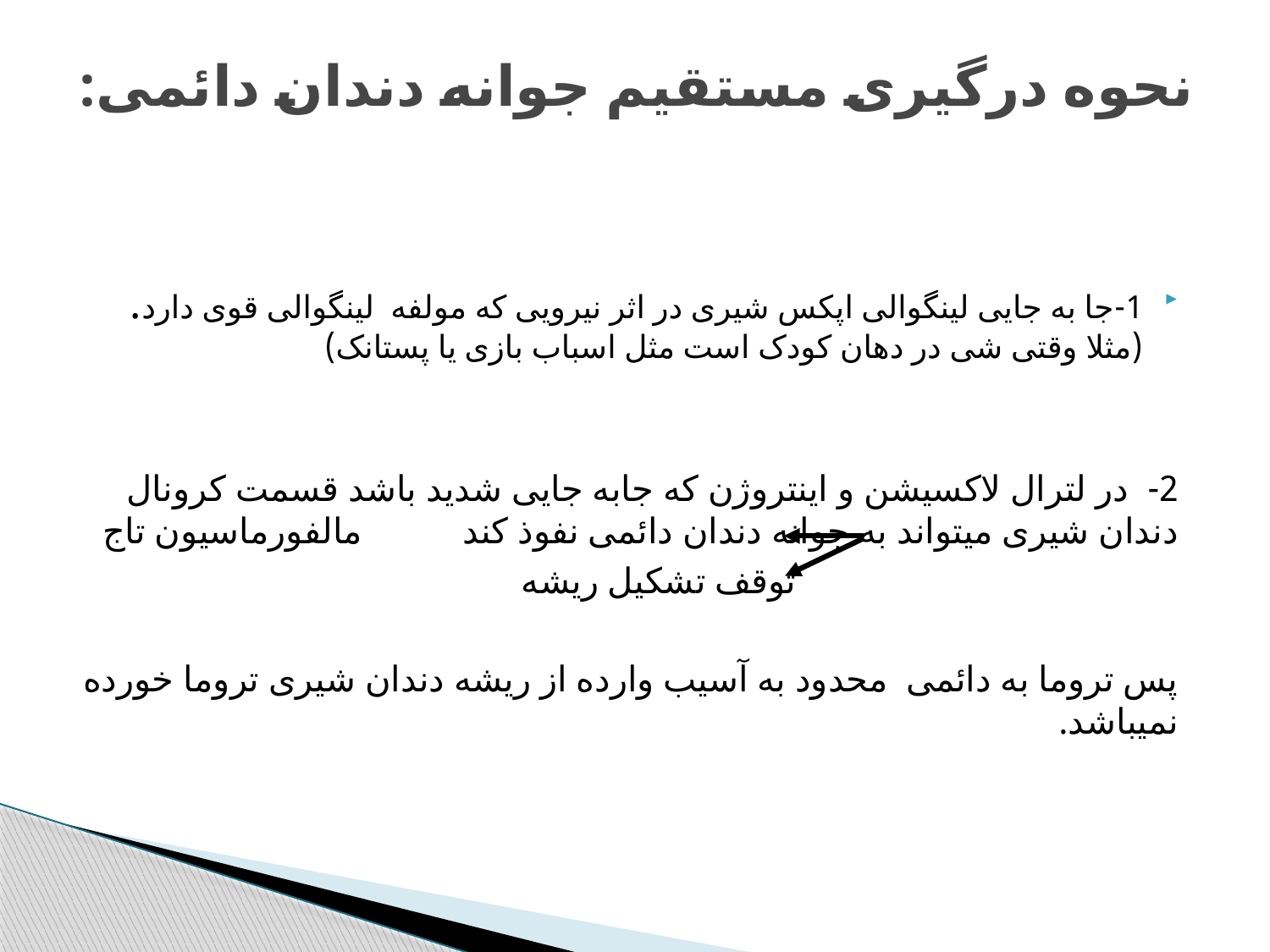

# نحوه درگیری مستقیم جوانه دندان دائمی:

1-جا به جایی لینگوالی اپکس شیری در اثر نیرویی که مولفه  لینگوالی قوی دارد. (مثلا وقتی شی در دهان کودک است مثل اسباب بازی یا پستانک)

2-  در لترال لاکسیشن و اینتروژن که جابه جایی شدید باشد قسمت کرونال دندان شیری میتواند به جوانه دندان دائمی نفوذ کند           مالفورماسیون تاج
                                          توقف تشکیل ریشه

پس تروما به دائمی  محدود به آسیب وارده از ریشه دندان شیری تروما خورده نمیباشد.